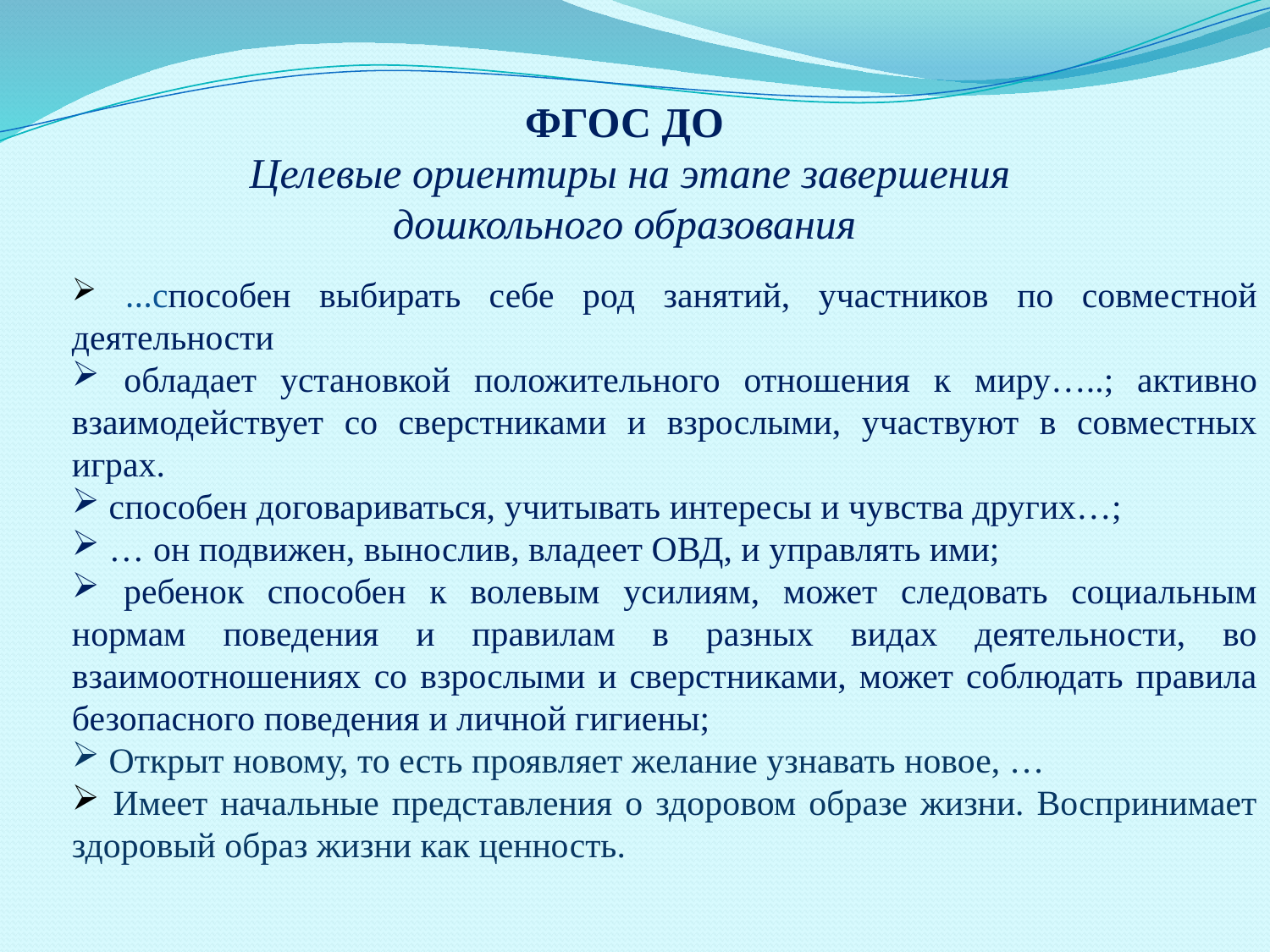

ФГОС ДО
Целевые ориентиры на этапе завершения дошкольного образования
 …способен выбирать себе род занятий, участников по совместной деятельности
 обладает установкой положительного отношения к миру…..; активно взаимодействует со сверстниками и взрослыми, участвуют в совместных играх.
 способен договариваться, учитывать интересы и чувства других…;
 … он подвижен, вынослив, владеет ОВД, и управлять ими;
 ребенок способен к волевым усилиям, может следовать социальным нормам поведения и правилам в разных видах деятельности, во взаимоотношениях со взрослыми и сверстниками, может соблюдать правила безопасного поведения и личной гигиены;
 Открыт новому, то есть проявляет желание узнавать новое, …
 Имеет начальные представления о здоровом образе жизни. Воспринимает здоровый образ жизни как ценность.